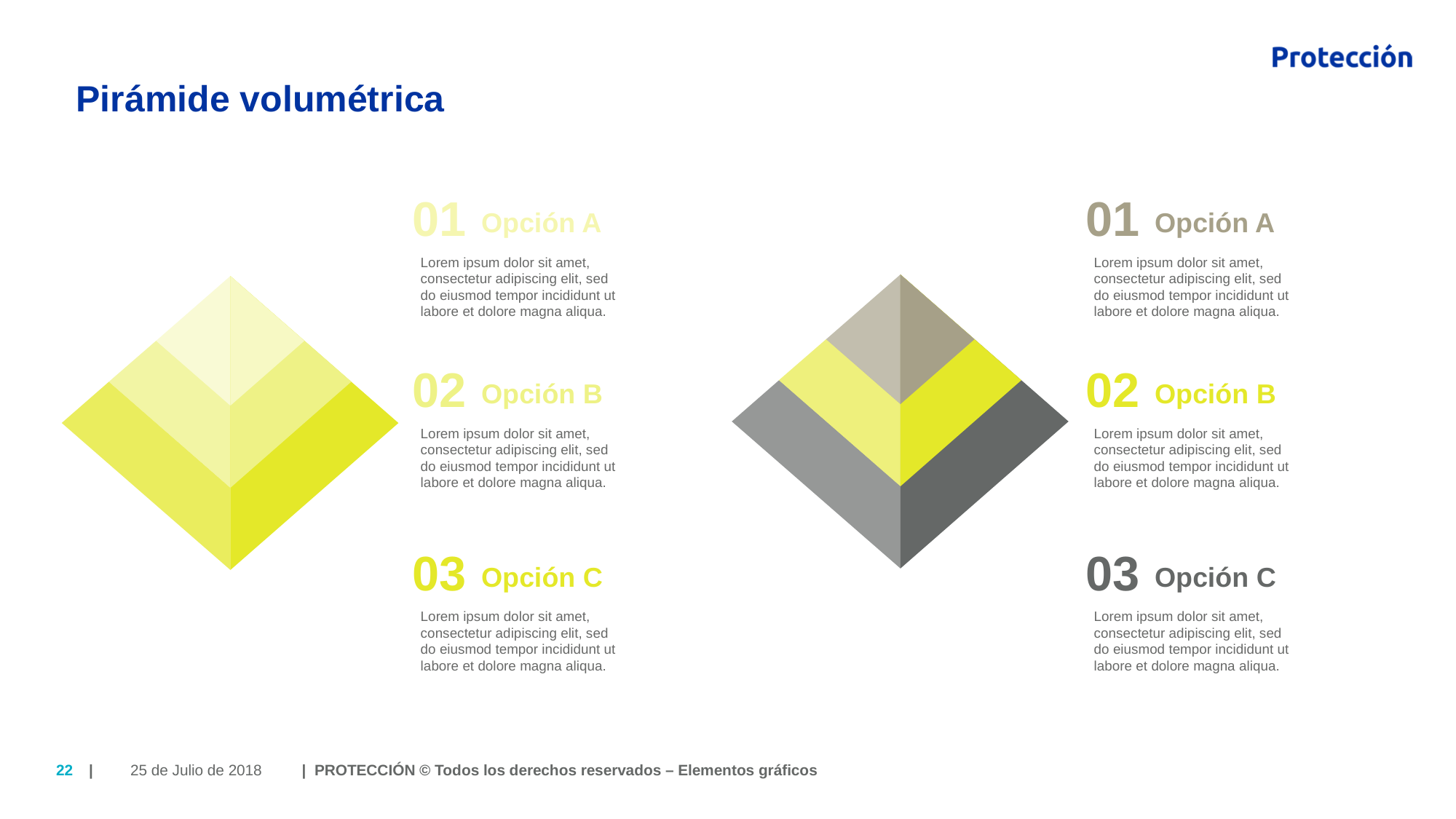

# Pirámide volumétrica
01
01
Opción A
Opción A
Lorem ipsum dolor sit amet, consectetur adipiscing elit, sed do eiusmod tempor incididunt ut labore et dolore magna aliqua.
Lorem ipsum dolor sit amet, consectetur adipiscing elit, sed do eiusmod tempor incididunt ut labore et dolore magna aliqua.

i

02
02
Opción B
Opción B

Lorem ipsum dolor sit amet, consectetur adipiscing elit, sed do eiusmod tempor incididunt ut labore et dolore magna aliqua.
Lorem ipsum dolor sit amet, consectetur adipiscing elit, sed do eiusmod tempor incididunt ut labore et dolore magna aliqua.
03
03
Opción C
Opción C
Lorem ipsum dolor sit amet, consectetur adipiscing elit, sed do eiusmod tempor incididunt ut labore et dolore magna aliqua.
Lorem ipsum dolor sit amet, consectetur adipiscing elit, sed do eiusmod tempor incididunt ut labore et dolore magna aliqua.
25 de Julio de 2018
22
|                                                  |  PROTECCIÓN © Todos los derechos reservados – Elementos gráficos